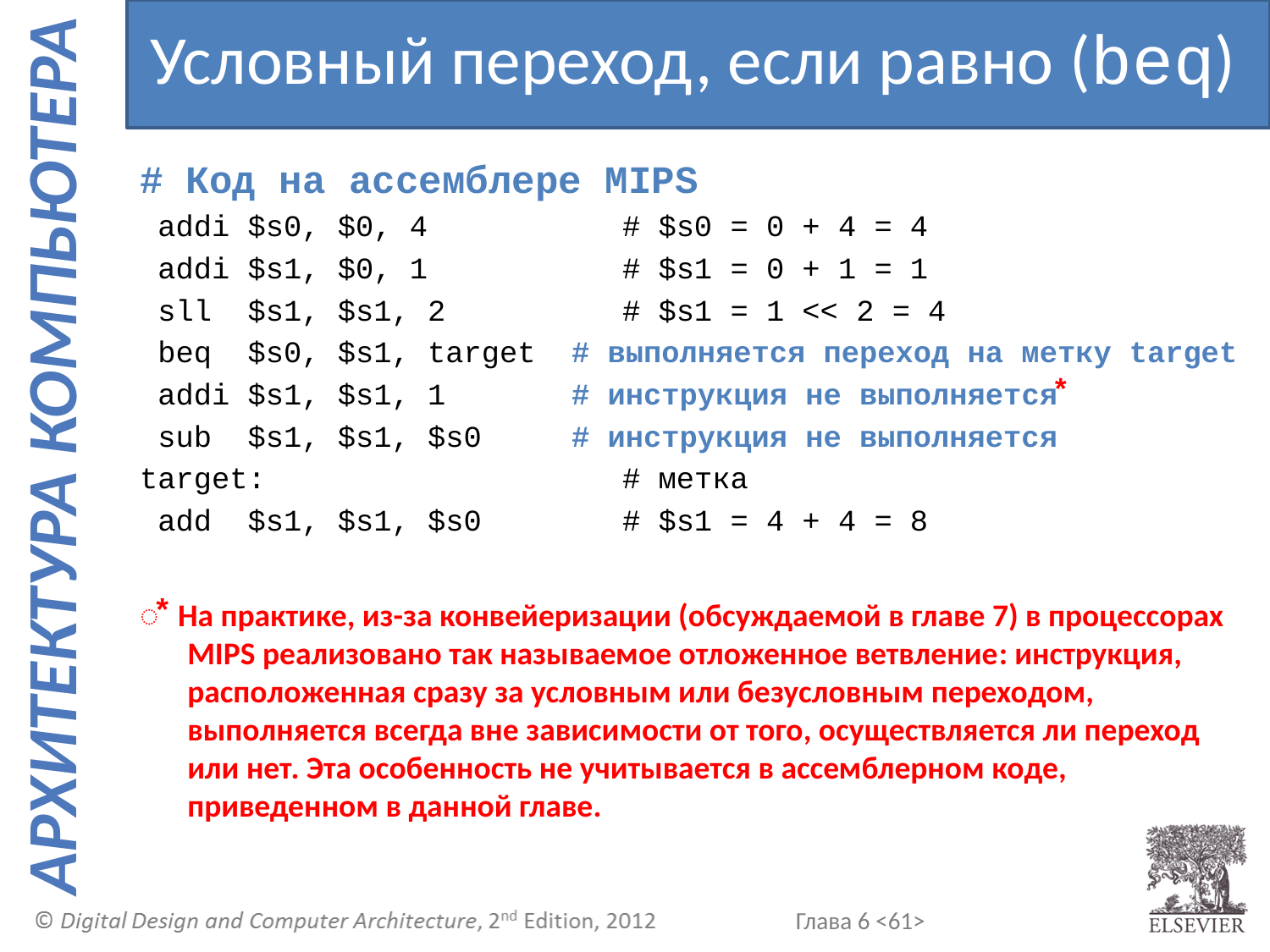

Условный переход, если равно (beq)

# Код на ассемблере MIPS
 addi $s0, $0, 4    	   # $s0 = 0 + 4 = 4
 addi $s1, $0, 1    	   # $s1 = 0 + 1 = 1
 sll  $s1, $s1, 2   	   # $s1 = 1 << 2 = 4
 beq  $s0, $s1, target  # выполняется переход на метку target
 addi $s1, $s1, 1       # инструкция не выполняется⃰
 sub  $s1, $s1, $s0     # инструкция не выполняется
target:			   # метка
 add  $s1, $s1, $s0  	   # $s1 = 4 + 4 = 8

⃰ На практике, из-за конвейеризации (обсуждаемой в главе 7) в процессорах MIPS реализовано так называемое отложенное ветвление: инструкция, расположенная сразу за условным или безусловным переходом, выполняется всегда вне зависимости от того, осуществляется ли переход или нет. Эта особенность не учитывается в ассемблерном коде, приведенном в данной главе.